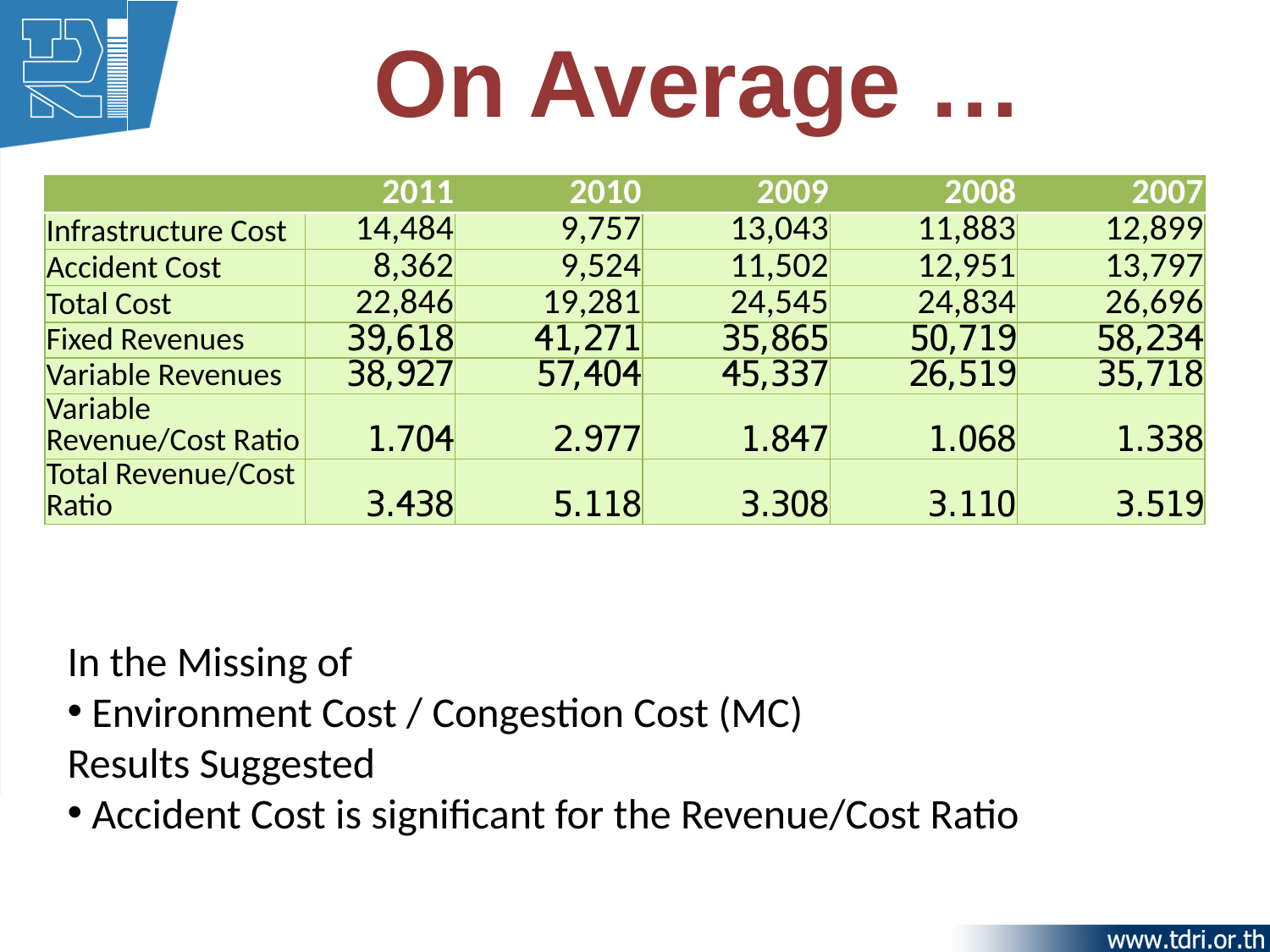

# On Average …
|  | 2011 | 2010 | 2009 | 2008 | 2007 |
| --- | --- | --- | --- | --- | --- |
| Infrastructure Cost | 14,484 | 9,757 | 13,043 | 11,883 | 12,899 |
| Accident Cost | 8,362 | 9,524 | 11,502 | 12,951 | 13,797 |
| Total Cost | 22,846 | 19,281 | 24,545 | 24,834 | 26,696 |
| Fixed Revenues | 39,618 | 41,271 | 35,865 | 50,719 | 58,234 |
| Variable Revenues | 38,927 | 57,404 | 45,337 | 26,519 | 35,718 |
| Variable Revenue/Cost Ratio | 1.704 | 2.977 | 1.847 | 1.068 | 1.338 |
| Total Revenue/Cost Ratio | 3.438 | 5.118 | 3.308 | 3.110 | 3.519 |
In the Missing of
 Environment Cost / Congestion Cost (MC)
Results Suggested
 Accident Cost is significant for the Revenue/Cost Ratio